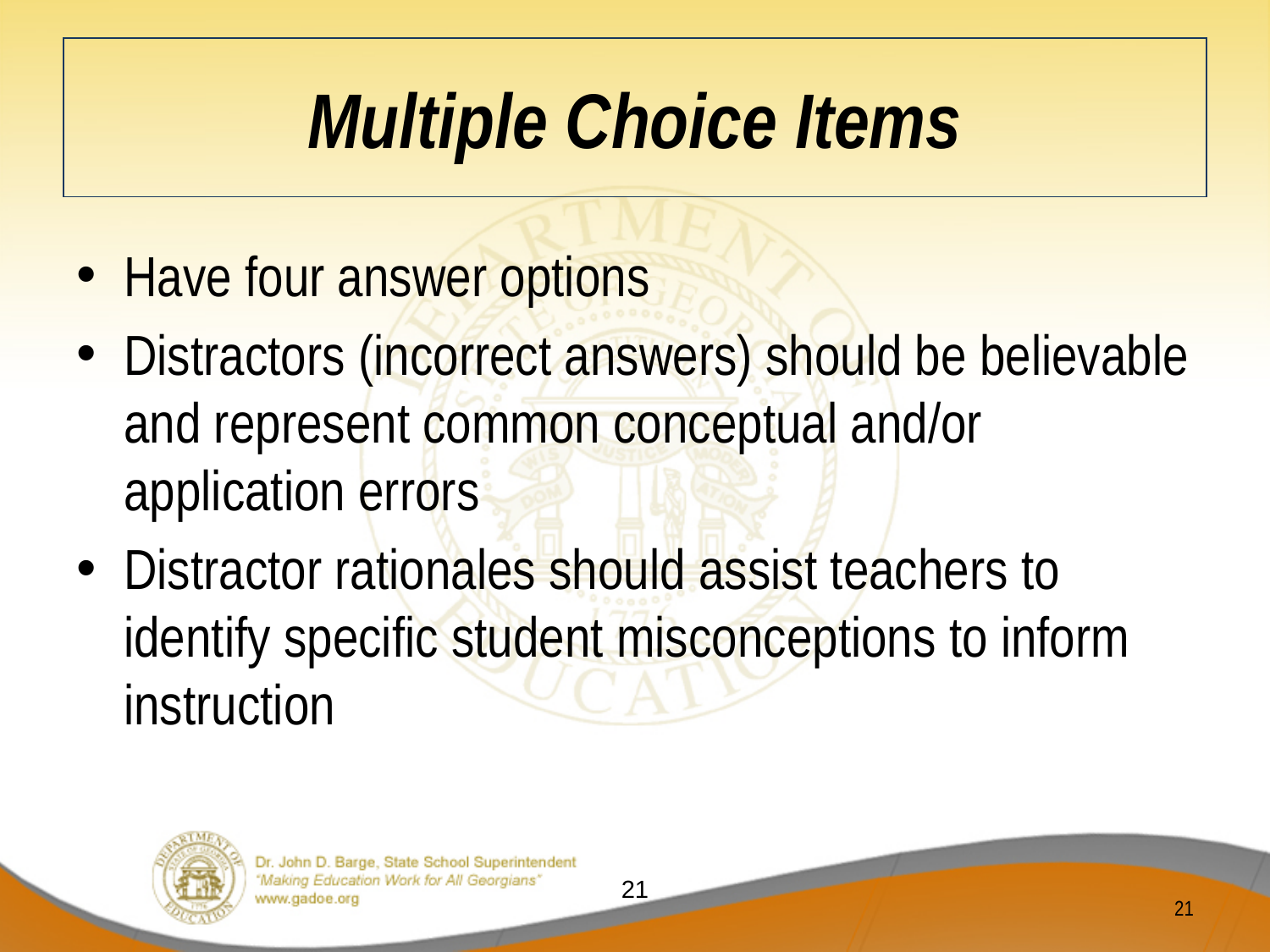

Multiple Choice Items

Have four answer options
Distractors (incorrect answers) should be believable and represent common conceptual and/or application errors
Distractor rationales should assist teachers to identify specific student misconceptions to inform instruction

21
21